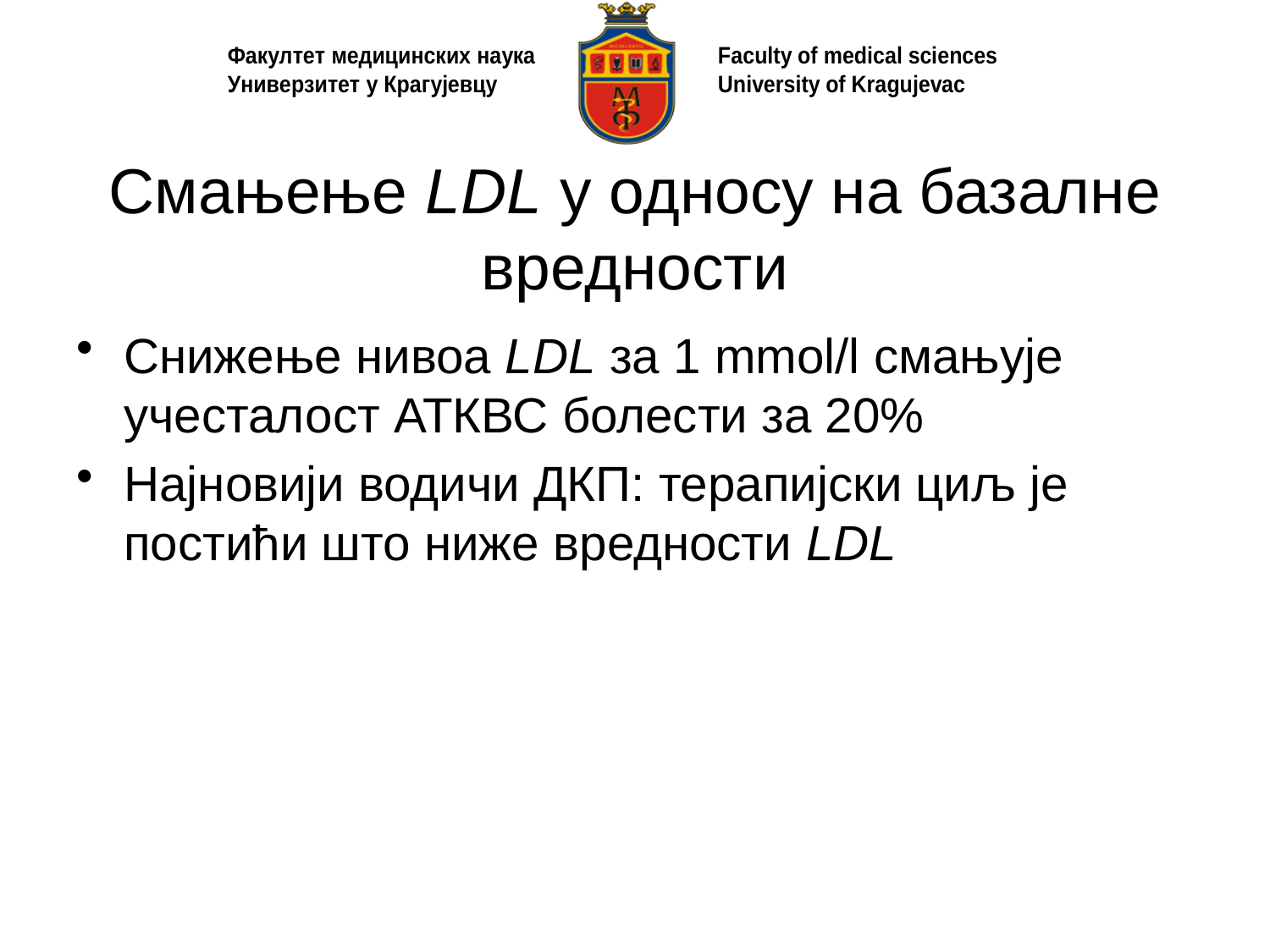

# Смањење LDL у односу на базалне вредности
Снижење нивоа LDL за 1 mmol/l смањује учесталост АТКВС болести за 20%
Најновији водичи ДКП: терапијски циљ је постићи што ниже вредности LDL